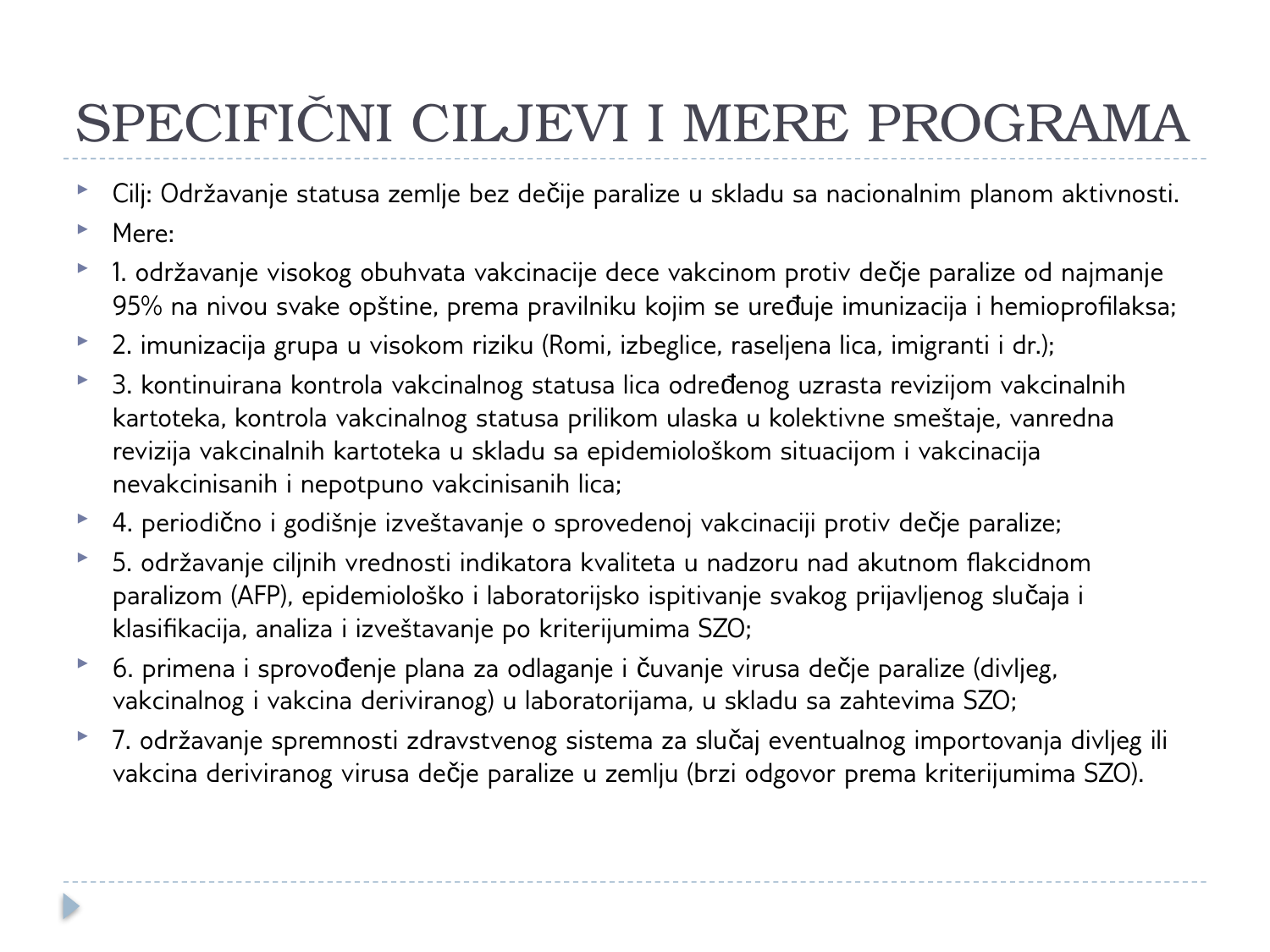

# SPECIFIČNI CILJEVI I MERE PROGRAMA
Cilj: Održavanje statusa zemlje bez dečije paralize u skladu sa nacionalnim planom aktivnosti.
Mere:
1. održavanje visokog obuhvata vakcinacije dece vakcinom protiv dečje paralize od najmanje 95% na nivou svake opštine, prema pravilniku kojim se uređuje imunizacija i hemioprofilaksa;
2. imunizacija grupa u visokom riziku (Romi, izbeglice, raseljena lica, imigranti i dr.);
3. kontinuirana kontrola vakcinalnog statusa lica određenog uzrasta revizijom vakcinalnih kartoteka, kontrola vakcinalnog statusa prilikom ulaska u kolektivne smeštaje, vanredna revizija vakcinalnih kartoteka u skladu sa epidemiološkom situacijom i vakcinacija nevakcinisanih i nepotpuno vakcinisanih lica;
4. periodično i godišnje izveštavanje o sprovedenoj vakcinaciji protiv dečje paralize;
5. održavanje ciljnih vrednosti indikatora kvaliteta u nadzoru nad akutnom flakcidnom paralizom (AFP), epidemiološko i laboratorijsko ispitivanje svakog prijavljenog slučaja i klasifikacija, analiza i izveštavanje po kriterijumima SZO;
6. primena i sprovođenje plana za odlaganje i čuvanje virusa dečje paralize (divljeg, vakcinalnog i vakcina deriviranog) u laboratorijama, u skladu sa zahtevima SZO;
7. održavanje spremnosti zdravstvenog sistema za slučaj eventualnog importovanja divljeg ili vakcina deriviranog virusa dečje paralize u zemlju (brzi odgovor prema kriterijumima SZO).